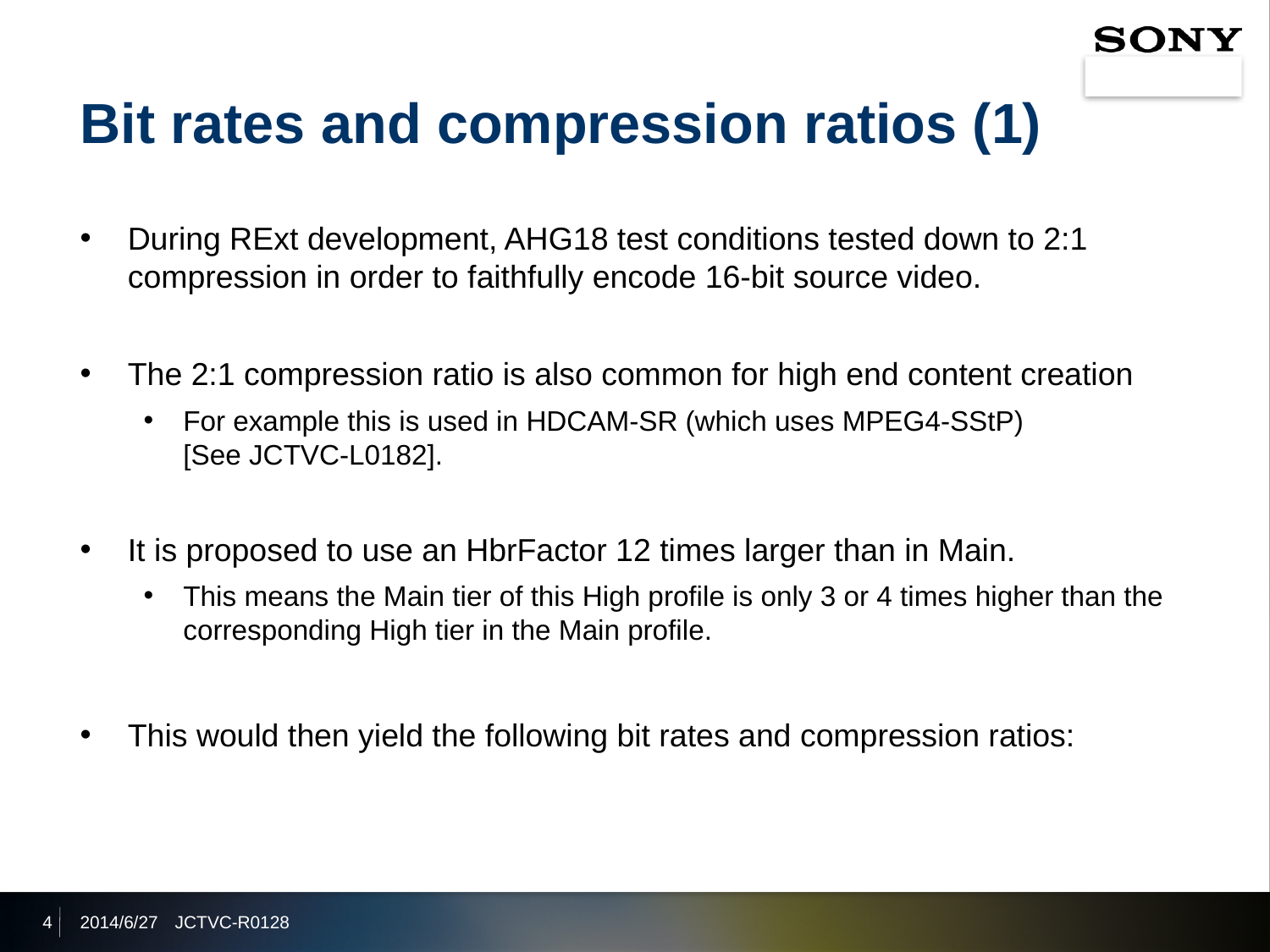

# Bit rates and compression ratios (1)

During RExt development, AHG18 test conditions tested down to 2:1 compression in order to faithfully encode 16-bit source video.

The 2:1 compression ratio is also common for high end content creation
For example this is used in HDCAM-SR (which uses MPEG4-SStP)
[See JCTVC-L0182].

It is proposed to use an HbrFactor 12 times larger than in Main.
This means the Main tier of this High profile is only 3 or 4 times higher than the corresponding High tier in the Main profile.

This would then yield the following bit rates and compression ratios:

4
2014/6/27
JCTVC-R0128